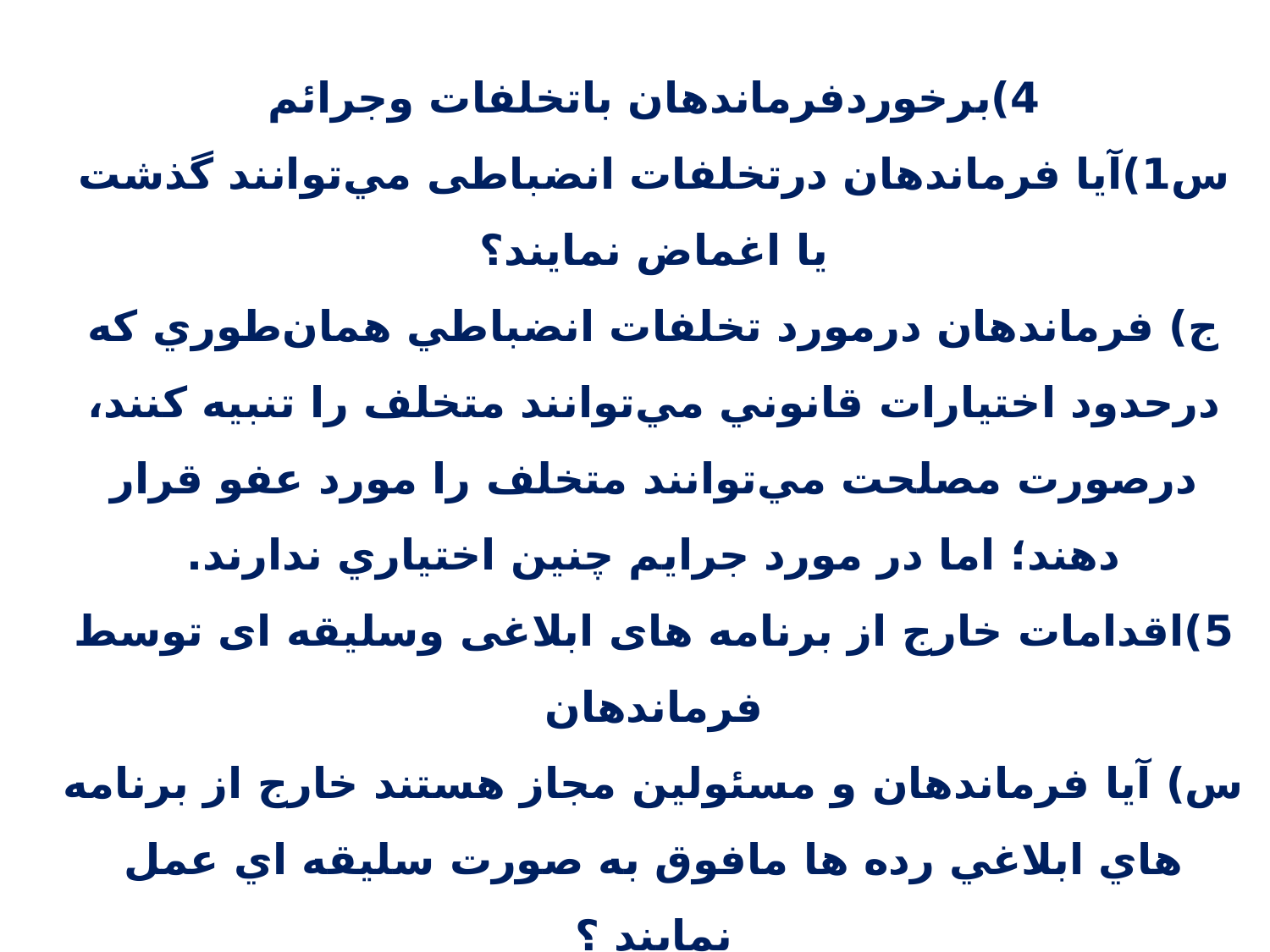

4)برخوردفرماندهان باتخلفات وجرائم
س1)آیا فرماندهان درتخلفات انضباطی مي‌توانند گذشت يا اغماض نمايند؟
ج) فرماندهان درمورد تخلفات انضباطي همان‌طوري كه درحدود اختيارات قانوني مي‌توانند متخلف را تنبيه كنند، درصورت مصلحت مي‌توانند متخلف را مورد عفو قرار دهند؛ اما در مورد جرايم چنين اختياري ندارند.
5)اقدامات خارج از برنامه های ابلاغی وسلیقه ای توسط فرماندهان
س) آيا فرماندهان و مسئولين مجاز هستند خارج از برنامه هاي ابلاغي رده ها مافوق به صورت سليقه اي عمل نمايند ؟
ج) عمل برخلاف مقررات و دستور قانوني مافوق بصورت سليقه اي ونيز تنظيم اسناد برخلاف ضوابط و مقررات جايز نيست و چه بسا موجب ضمان شود.